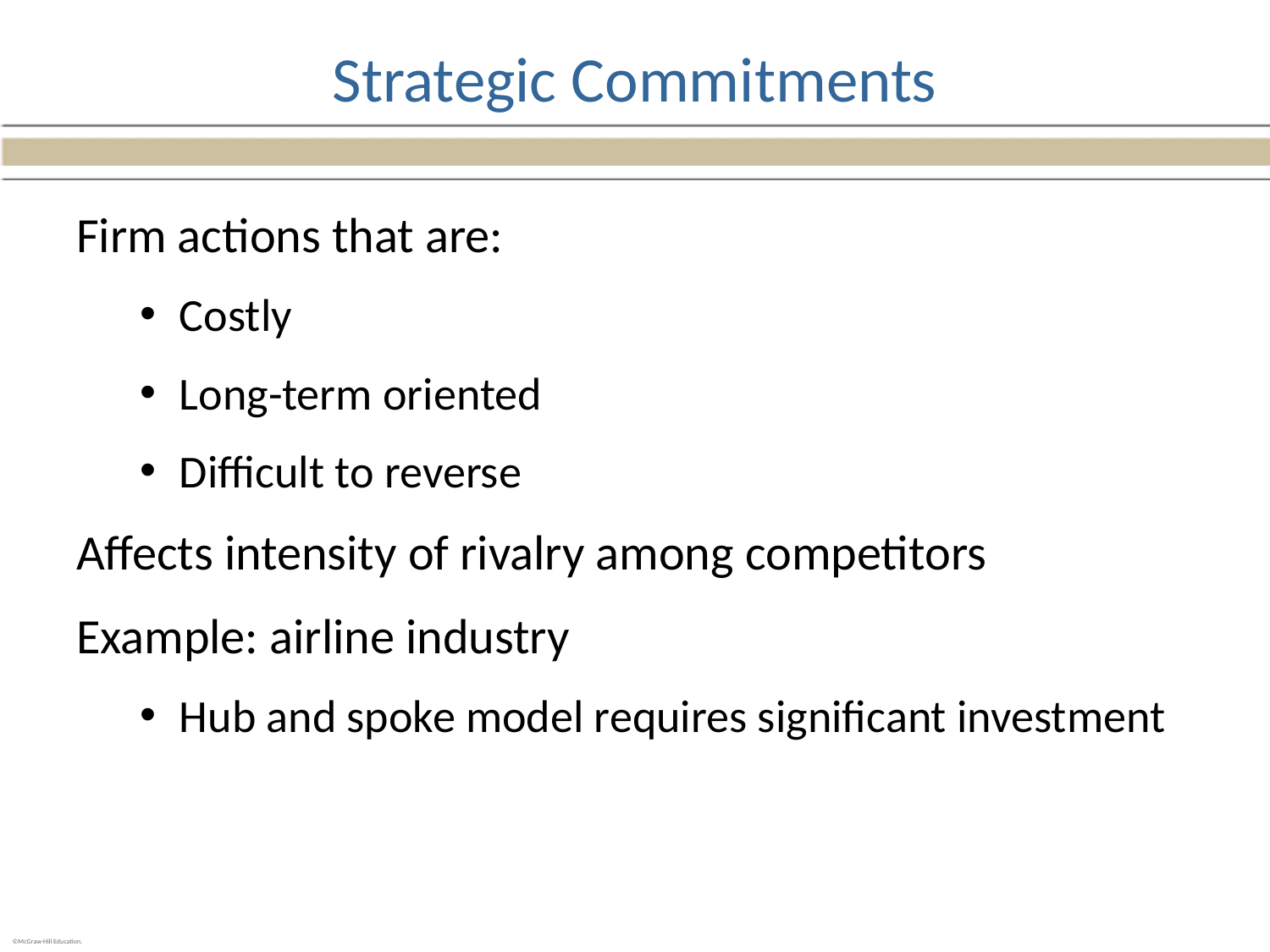

# Strategic Commitments
Firm actions that are:
Costly
Long-term oriented
Difficult to reverse
Affects intensity of rivalry among competitors
Example: airline industry
Hub and spoke model requires significant investment